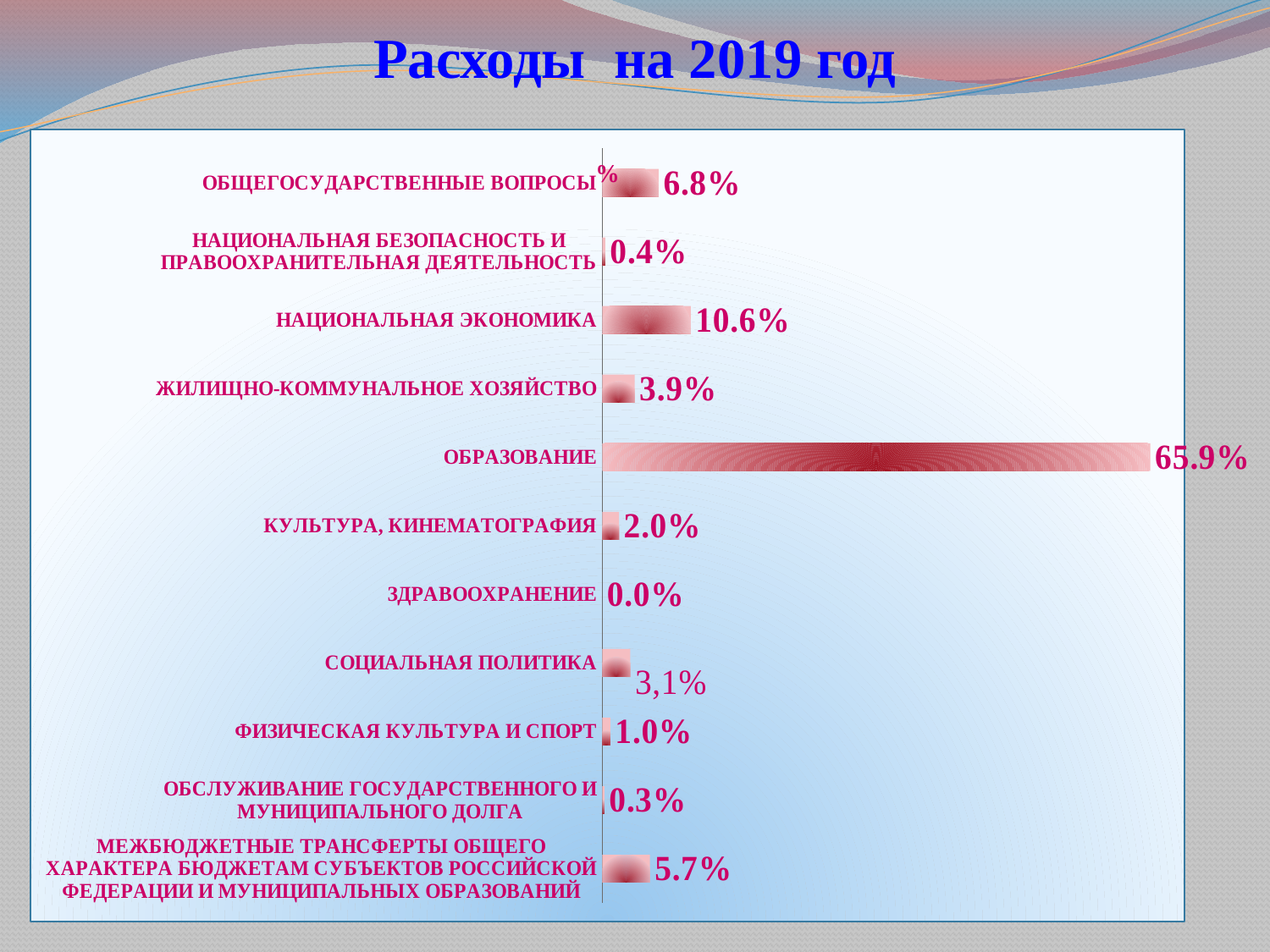

# Расходы  на 2019 год

### Chart:

| Category | % |
|---|---|
| МЕЖБЮДЖЕТНЫЕ ТРАНСФЕРТЫ ОБЩЕГО ХАРАКТЕРА БЮДЖЕТАМ СУБЪЕКТОВ РОССИЙСКОЙ ФЕДЕРАЦИИ И МУНИЦИПАЛЬНЫХ ОБРАЗОВАНИЙ | 0.05748946929772373 |
| ОБСЛУЖИВАНИЕ ГОСУДАРСТВЕННОГО И МУНИЦИПАЛЬНОГО ДОЛГА | 0.002719192468320275 |
| ФИЗИЧЕСКАЯ КУЛЬТУРА И СПОРТ | 0.00979025106052283 |
| СОЦИАЛЬНАЯ ПОЛИТИКА | 0.03377126263738405 |
| ЗДРАВООХРАНЕНИЕ | 0.0 |
| КУЛЬТУРА, КИНЕМАТОГРАФИЯ | 0.020237539590057568 |
| ОБРАЗОВАНИЕ | 0.6590743959477587 |
| ЖИЛИЩНО-КОММУНАЛЬНОЕ ХОЗЯЙСТВО | 0.03899704700733483 |
| НАЦИОНАЛЬНАЯ ЭКОНОМИКА | 0.10640935317612003 |
| НАЦИОНАЛЬНАЯ БЕЗОПАСНОСТЬ И ПРАВООХРАНИТЕЛЬНАЯ ДЕЯТЕЛЬНОСТЬ | 0.0036736793801167714 |
| ОБЩЕГОСУДАРСТВЕННЫЕ ВОПРОСЫ | 0.06783780943466125 |